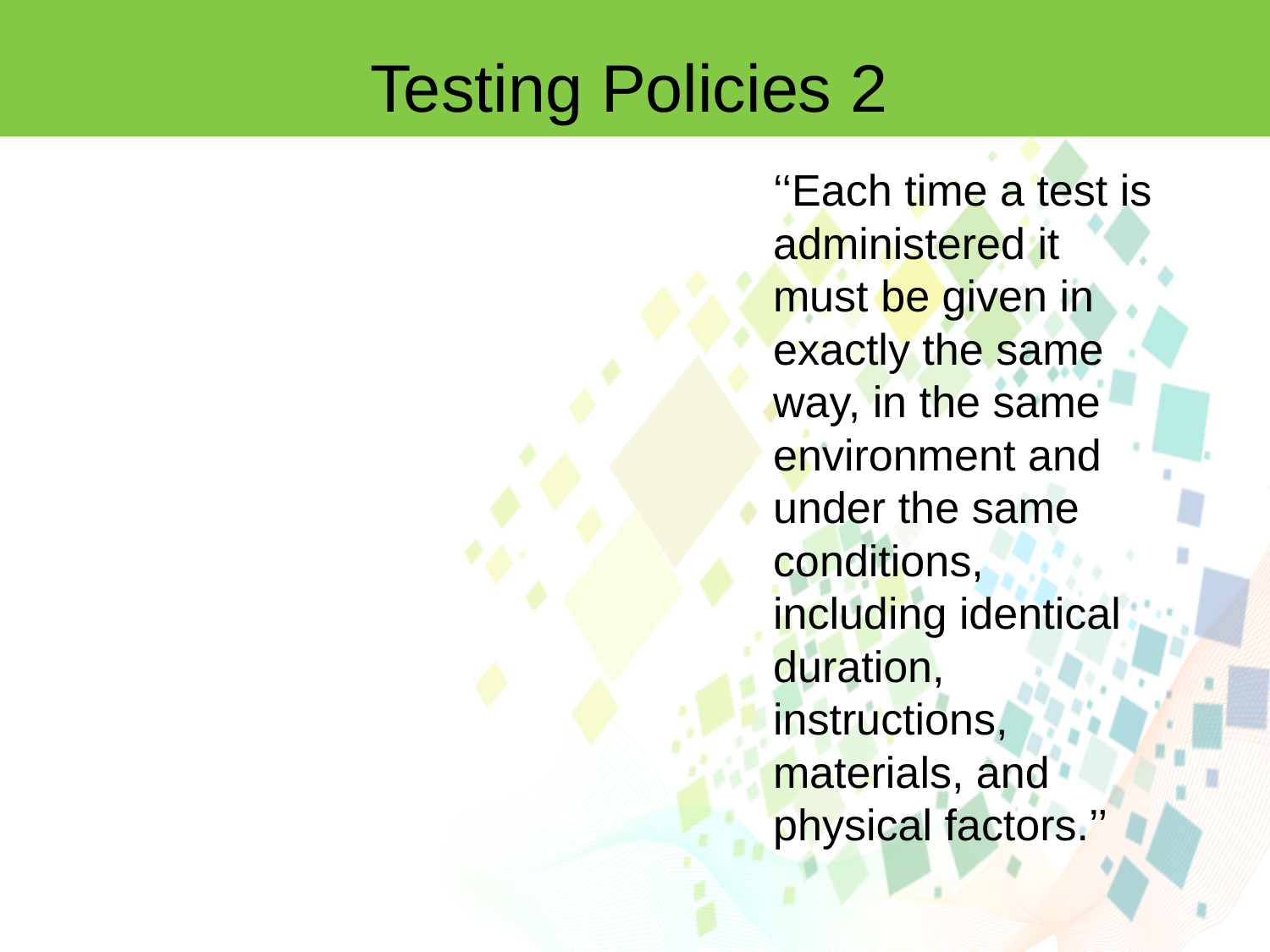

Testing Policies 2
‘‘Each time a test is administered it must be given in exactly the same way, in the same environment and under the same conditions, including identical duration, instructions, materials, and physical factors.’’